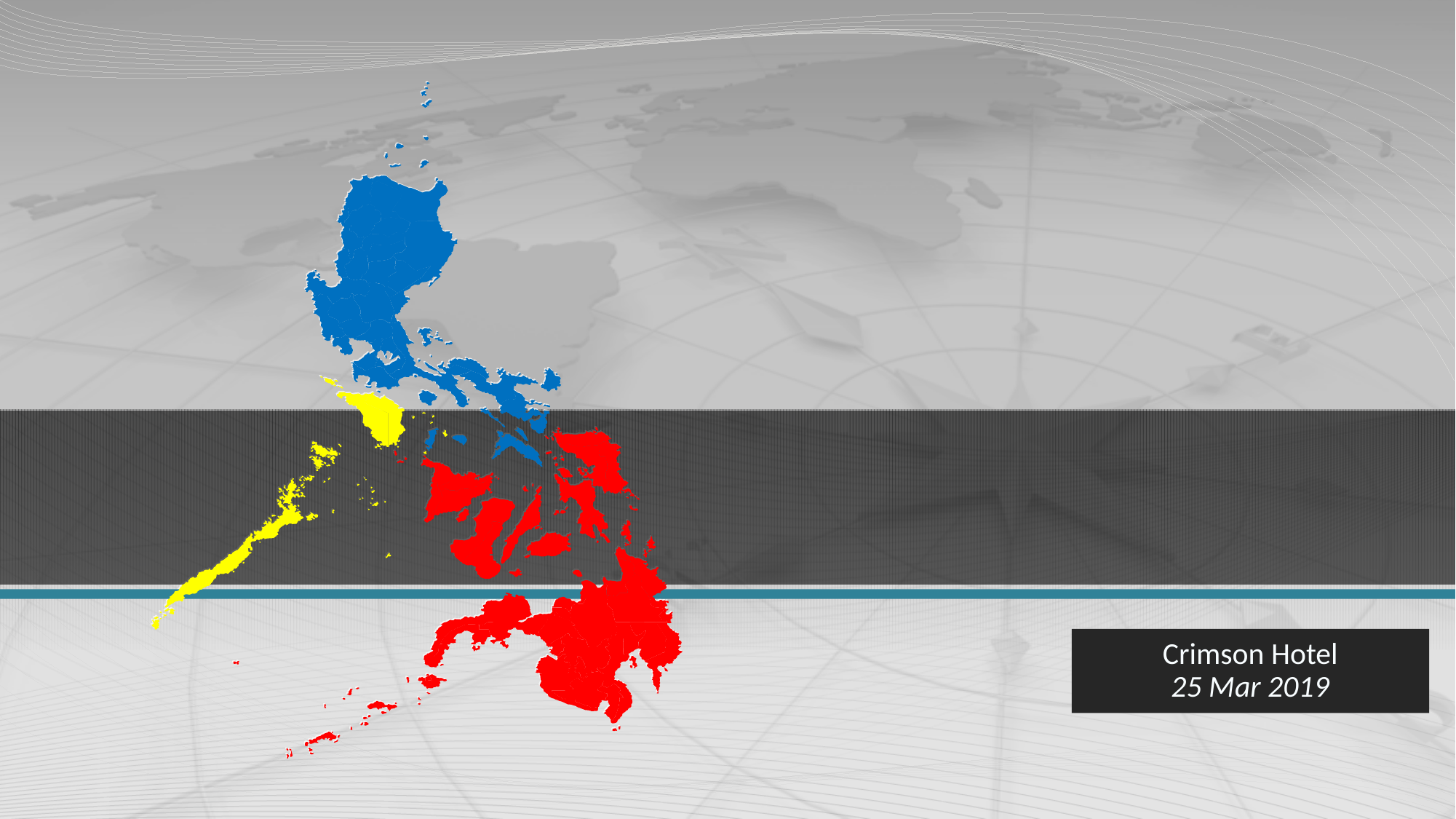

# Use of Geospatial Data and Technology in the Philippines Malaria Program
Crimson Hotel
25 Mar 2019